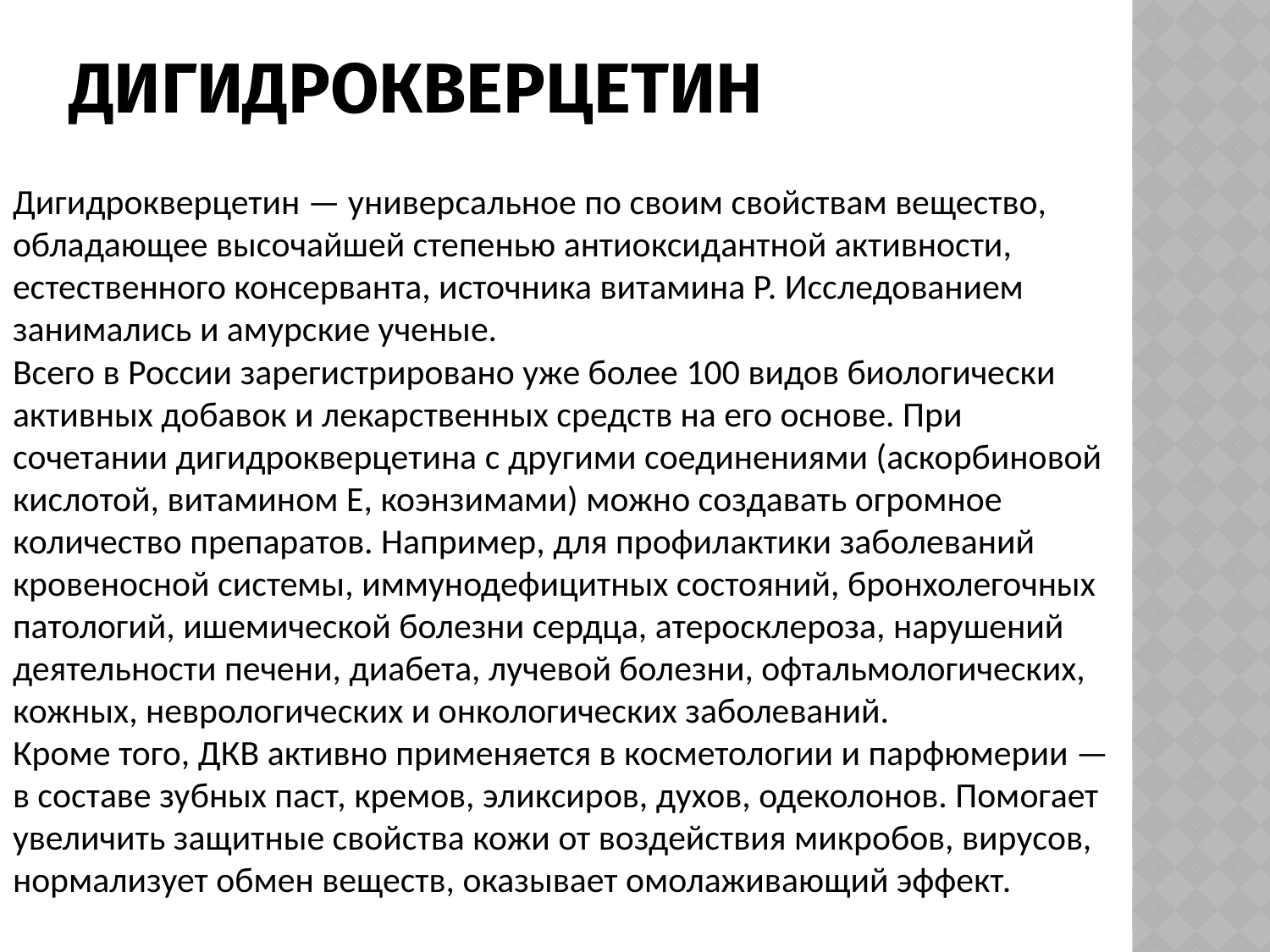

# Дигидрокверцетин
Дигидрокверцетин — универсальное по своим свойствам вещество, обладающее высочайшей степенью антиоксидантной активности, естественного консерванта, источника витамина Р. Исследованием занимались и амурские ученые.
Всего в России зарегистрировано уже более 100 видов биологически активных добавок и лекарственных средств на его основе. При сочетании дигидрокверцетина с другими соединениями (аскорбиновой кислотой, витамином Е, коэнзимами) можно создавать огромное количество препаратов. Например, для профилактики заболеваний кровеносной системы, иммунодефицитных состояний, бронхолегочных патологий, ишемической болезни сердца, атеросклероза, нарушений деятельности печени, диабета, лучевой болезни, офтальмологических, кожных, неврологических и онкологических заболеваний.
Кроме того, ДКВ активно применяется в косметологии и парфюмерии — в составе зубных паст, кремов, эликсиров, духов, одеколонов. Помогает увеличить защитные свойства кожи от воздействия микробов, вирусов, нормализует обмен веществ, оказывает омолаживающий эффект.